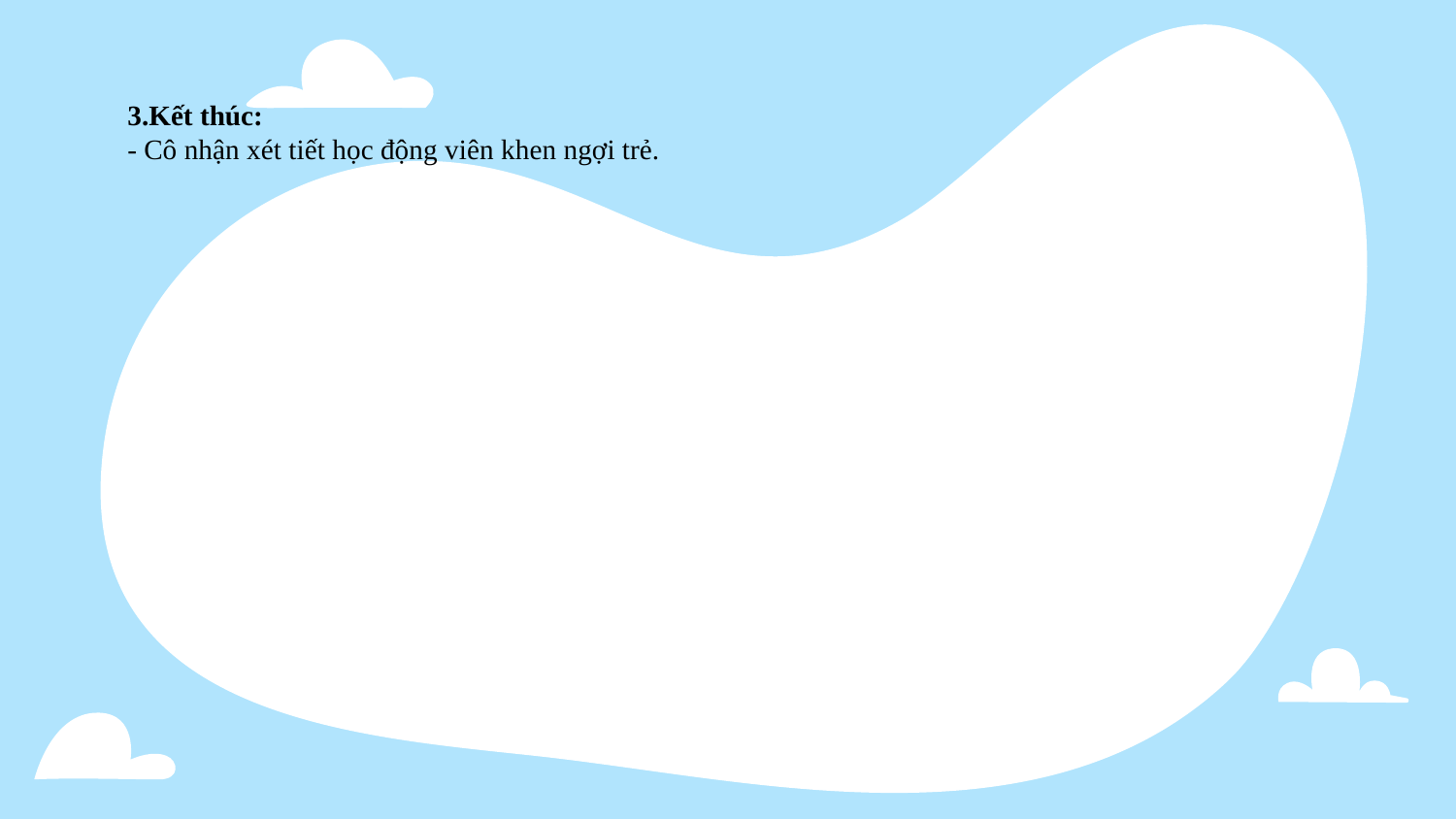

3.Kết thúc:
- Cô nhận xét tiết học động viên khen ngợi trẻ.